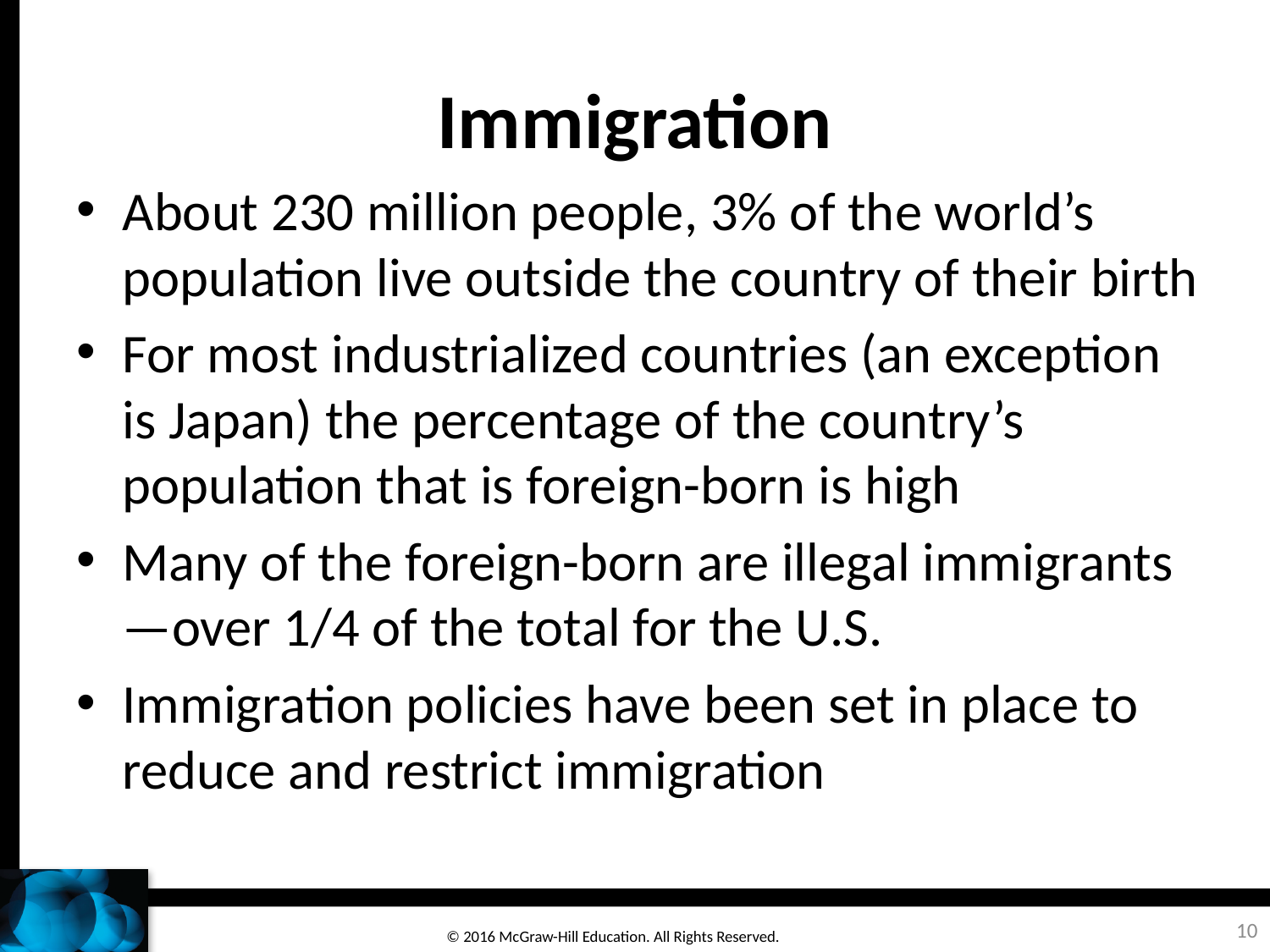

# Immigration
About 230 million people, 3% of the world’s population live outside the country of their birth
For most industrialized countries (an exception is Japan) the percentage of the country’s population that is foreign-born is high
Many of the foreign-born are illegal immigrants—over 1/4 of the total for the U.S.
Immigration policies have been set in place to reduce and restrict immigration
10
© 2016 McGraw-Hill Education. All Rights Reserved.